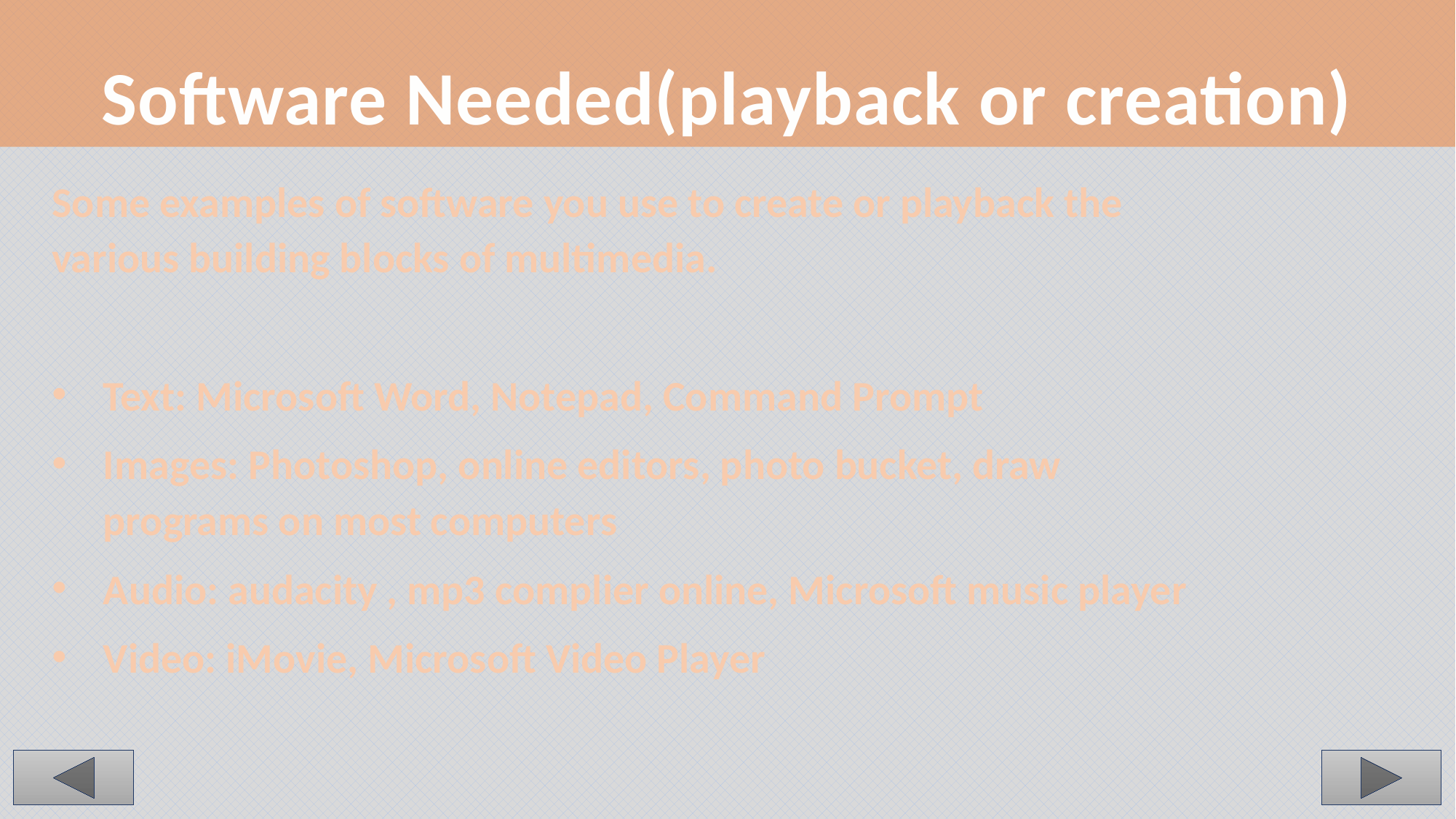

Software Needed(playback or creation)
Some examples of software you use to create or playback the various building blocks of multimedia.

Text: Microsoft Word, Notepad, Command Prompt
Images: Photoshop, online editors, photo bucket, draw programs on most computers
Audio: audacity , mp3 complier online, Microsoft music player
Video: iMovie, Microsoft Video Player